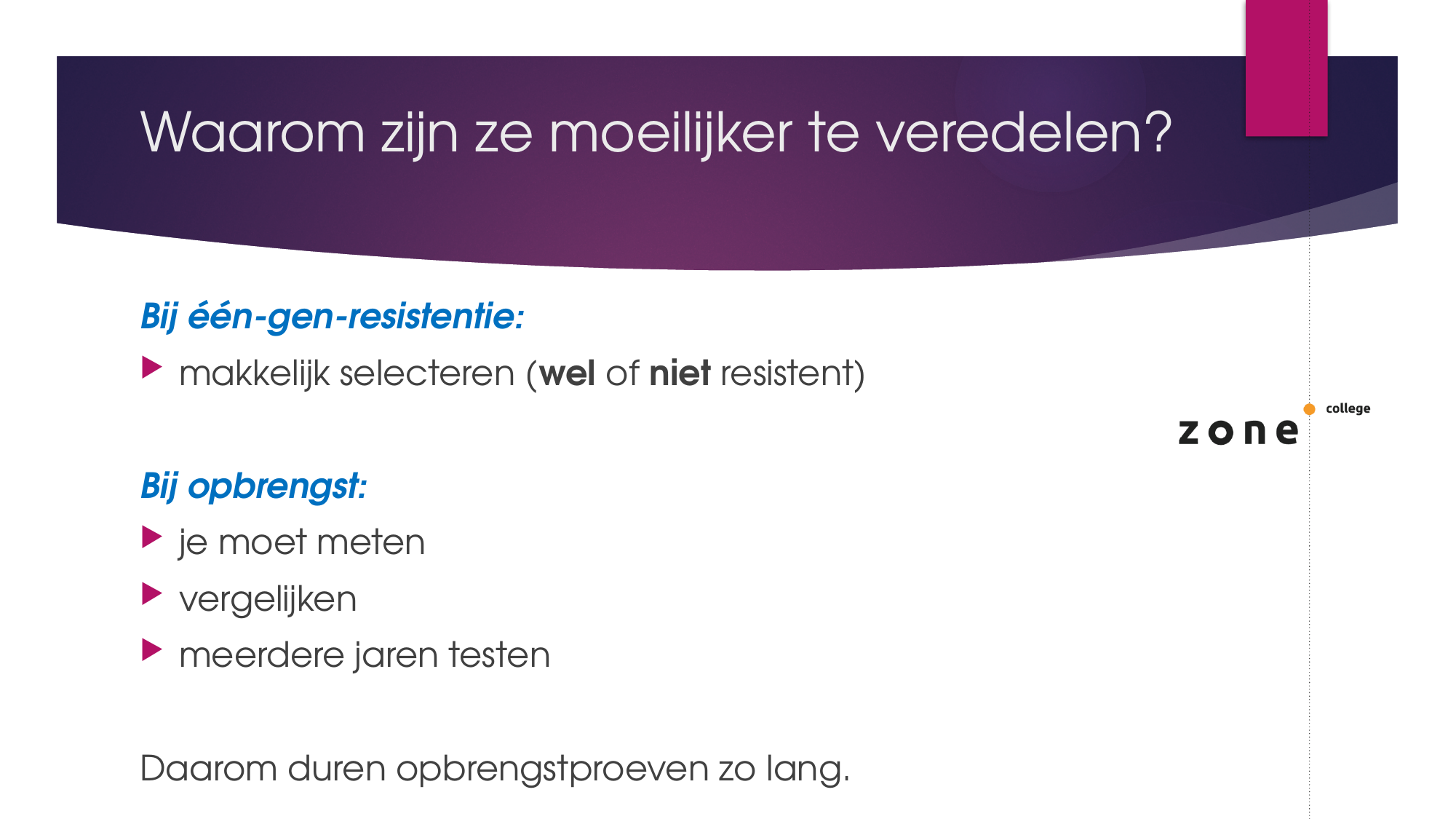

# Waarom zijn ze moeilijker te veredelen?
Bij één-gen-resistentie:
makkelijk selecteren (wel of niet resistent)

Bij opbrengst:
je moet meten
vergelijken
meerdere jaren testen

Daarom duren opbrengstproeven zo lang.